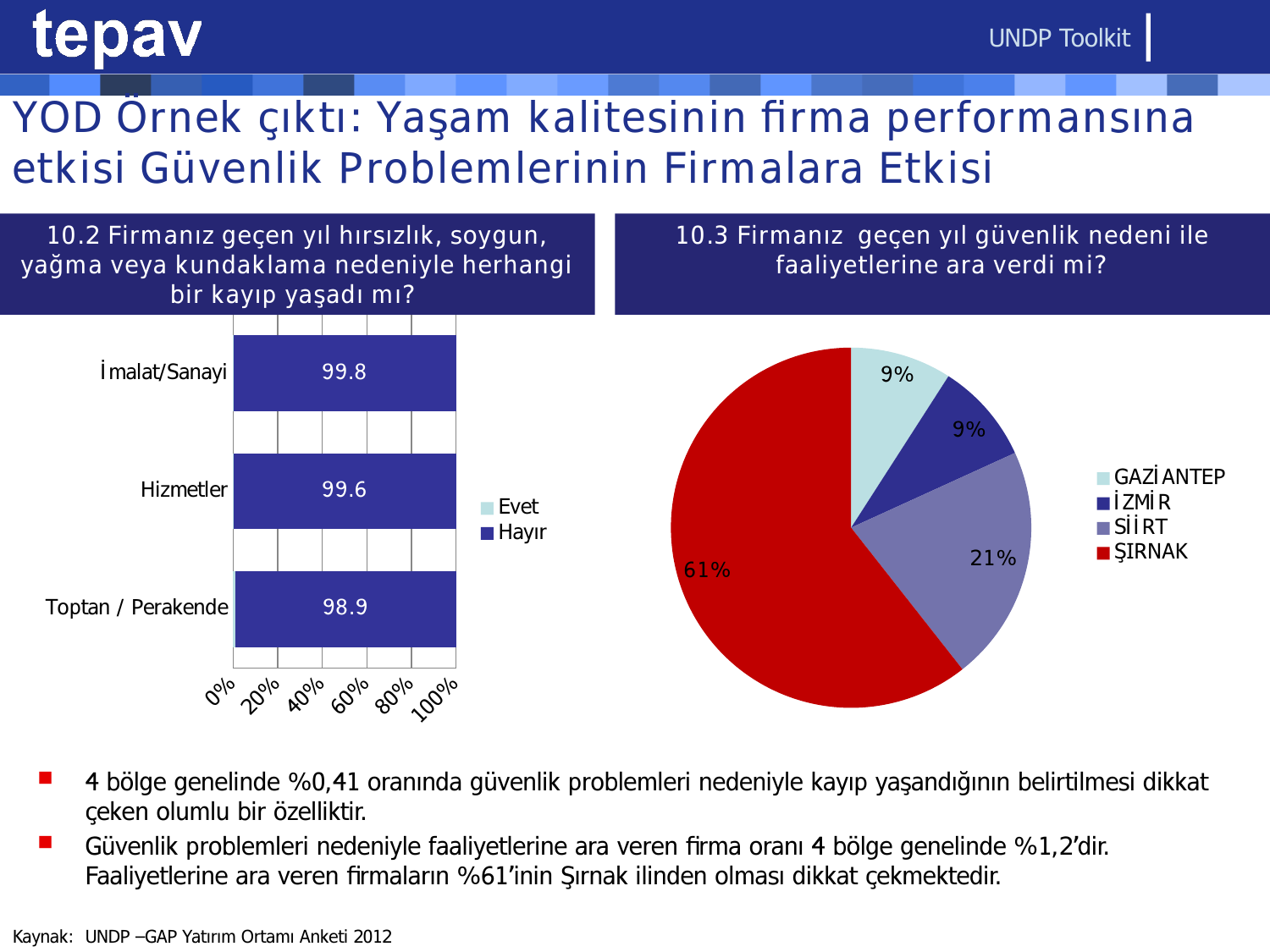

UNDP Toolkit
# YOD Örnek çıktı: Yaşam kalitesinin firma performansına etkisi Güvenlik Problemlerinin Firmalara Etkisi
10.2 Firmanız geçen yıl hırsızlık, soygun, yağma veya kundaklama nedeniyle herhangi bir kayıp yaşadı mı?
10.3 Firmanız  geçen yıl güvenlik nedeni ile faaliyetlerine ara verdi mi?

### Chart

| Category | Evet | Hayır |
|---|---|---|
| Toptan / Perakende | 1.0706638115631693 | 98.92933618843576 |
| Hizmetler | 0.3652968036529714 | 99.63470319634703 |
| İmalat/Sanayi | 0.216763005780349 | 99.78323699421966 |

### Chart

| Category |  |
|---|---|
| GAZİANTEP  | 3.0 |
| İZMİR  | 3.0 |
| SİİRT  | 7.0 |
| ŞIRNAK  | 20.0 |
4 bölge genelinde %0,41 oranında güvenlik problemleri nedeniyle kayıp yaşandığının belirtilmesi dikkat çeken olumlu bir özelliktir.
Güvenlik problemleri nedeniyle faaliyetlerine ara veren firma oranı 4 bölge genelinde %1,2’dir. Faaliyetlerine ara veren firmaların %61’inin Şırnak ilinden olması dikkat çekmektedir.

Kaynak:  UNDP –GAP Yatırım Ortamı Anketi 2012